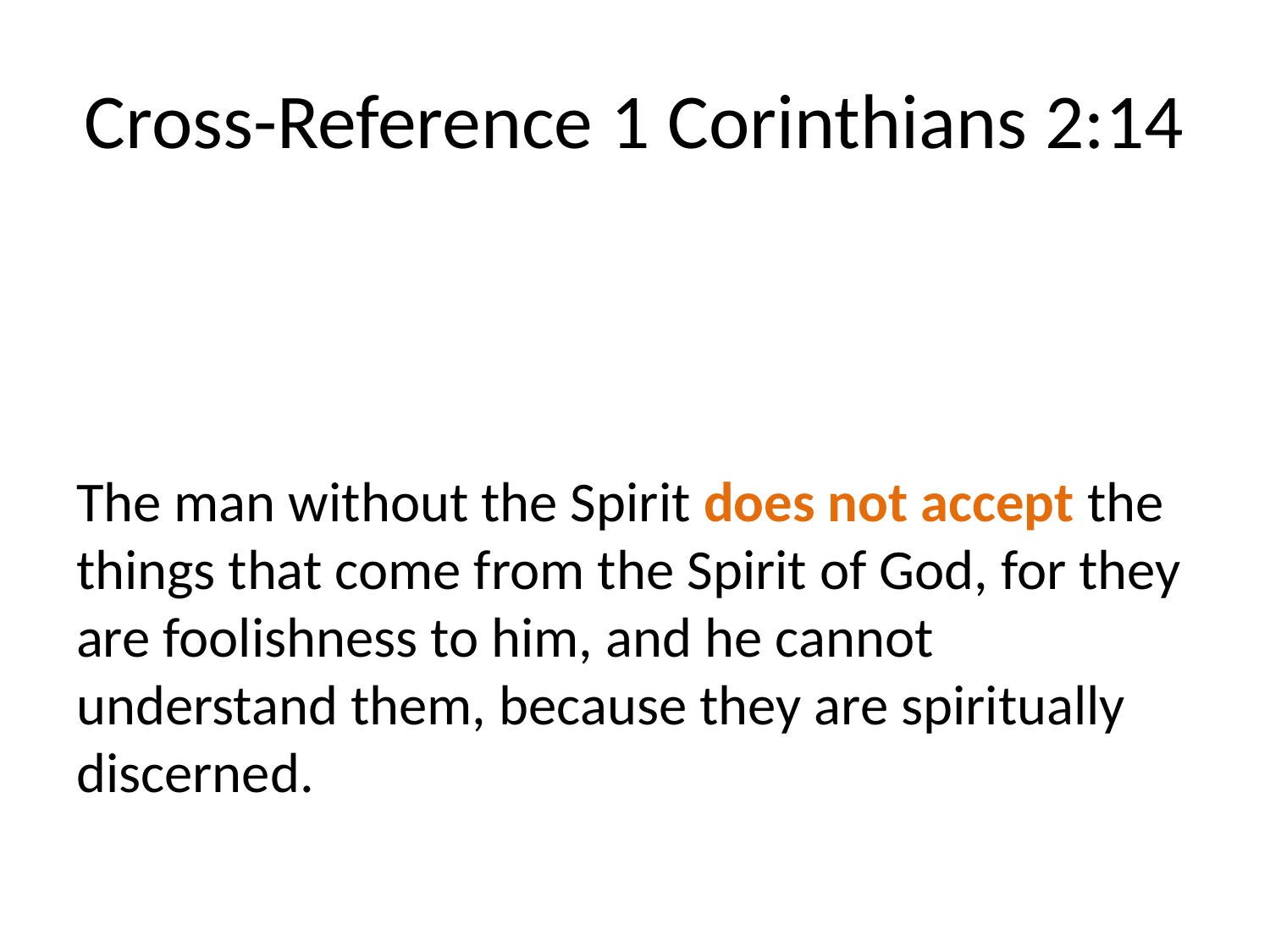

# Cross-Reference 1 Corinthians 2:14

The man without the Spirit does not accept the things that come from the Spirit of God, for they are foolishness to him, and he cannot understand them, because they are spiritually discerned.